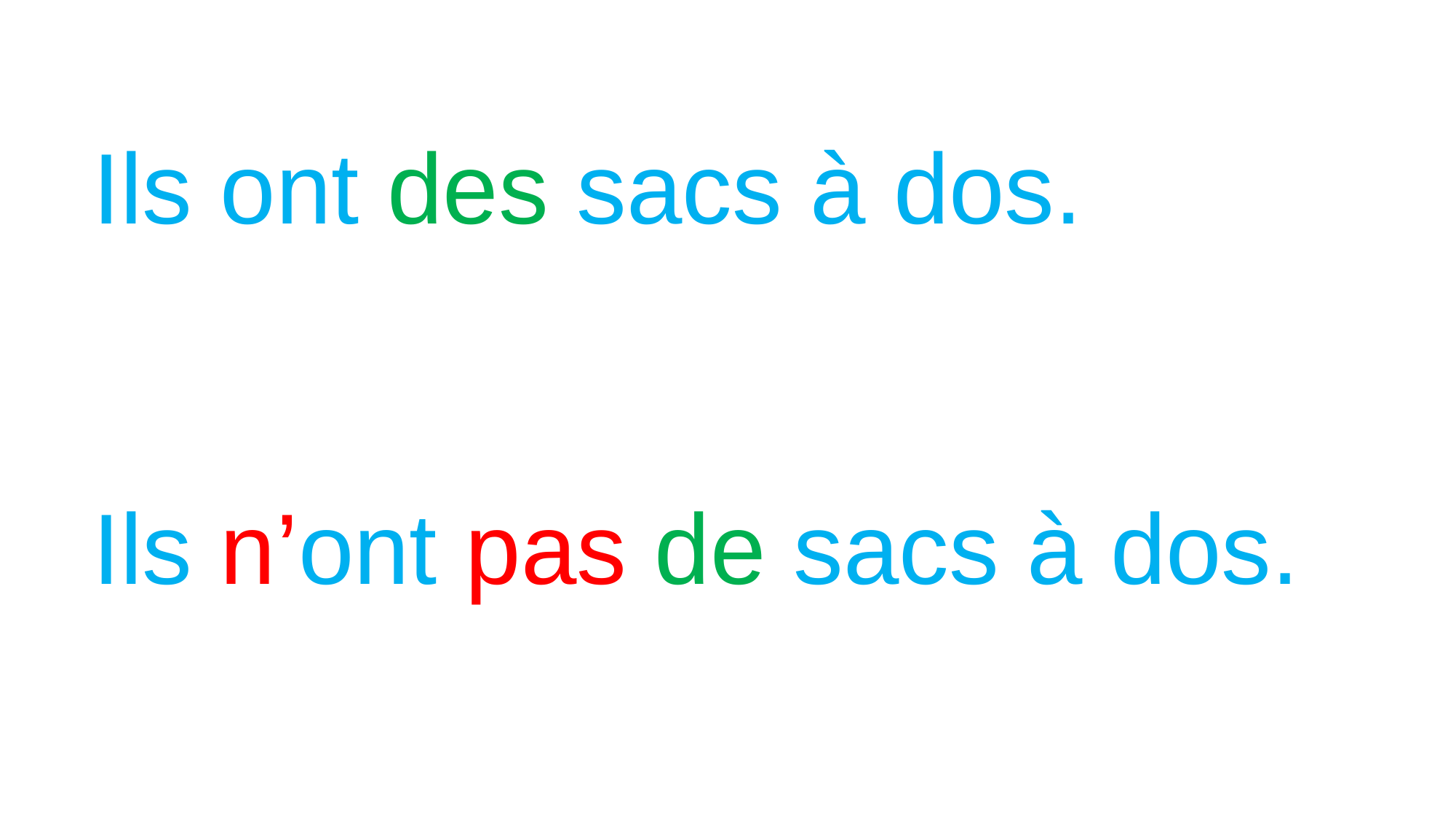

Ils ont des sacs à dos.

Ils n’ont pas de sacs à dos.